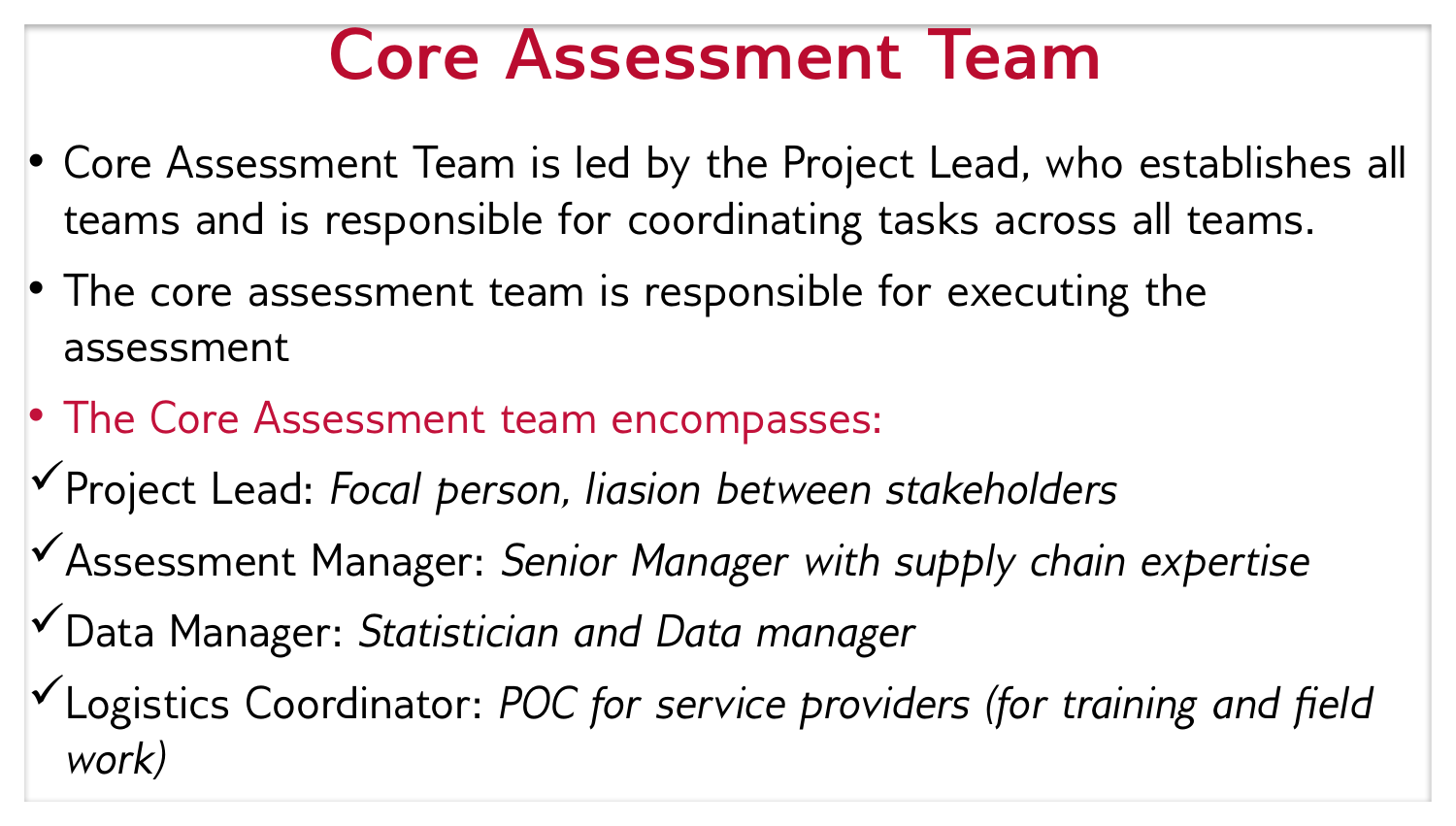

# Core Assessment Team
Core Assessment Team is led by the Project Lead, who establishes all teams and is responsible for coordinating tasks across all teams.
The core assessment team is responsible for executing the assessment
The Core Assessment team encompasses:
Project Lead: Focal person, liasion between stakeholders
Assessment Manager: Senior Manager with supply chain expertise
Data Manager: Statistician and Data manager
Logistics Coordinator: POC for service providers (for training and field work)